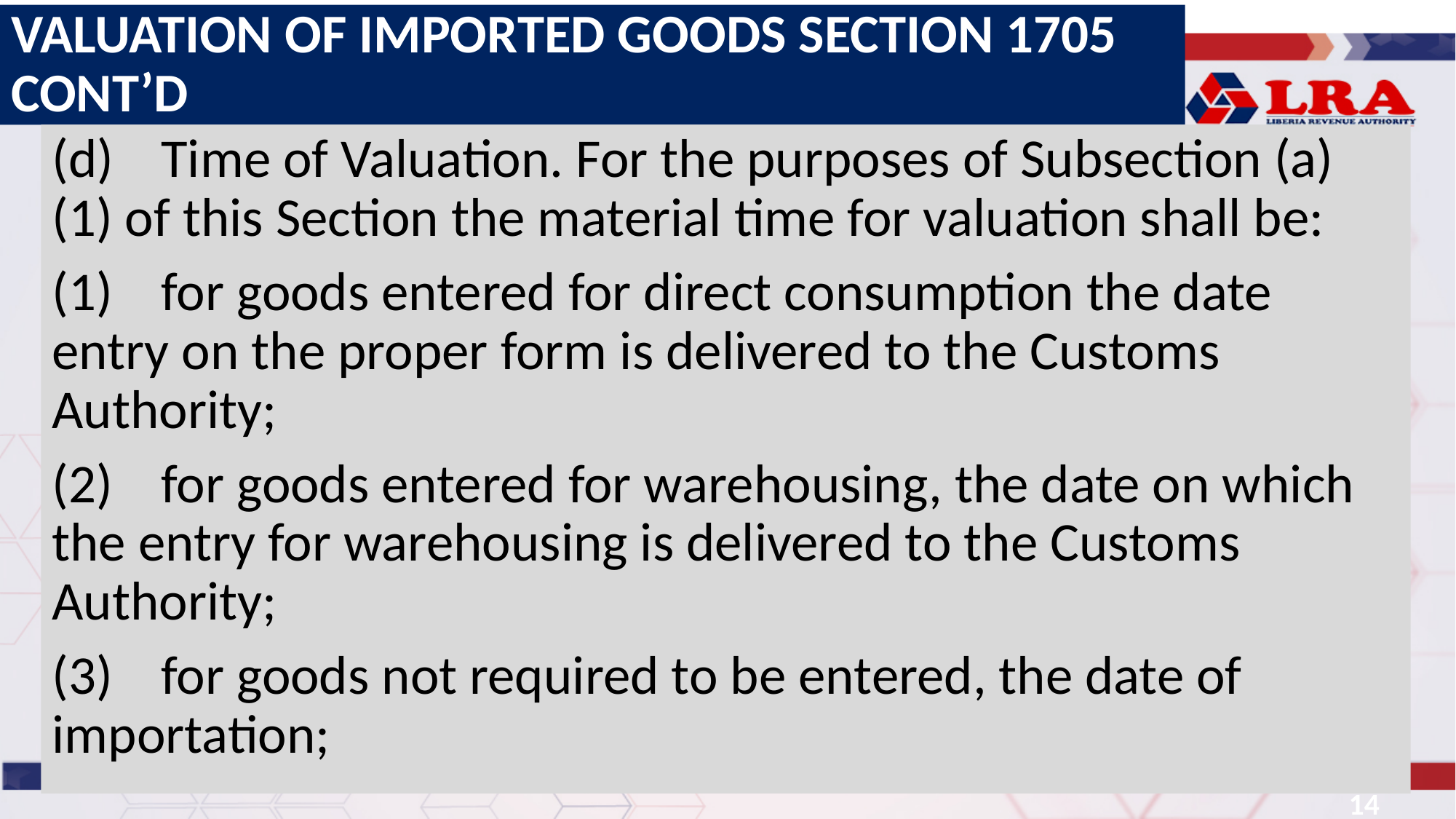

VALUATION OF IMPORTED GOODS SECTION 1705 CONT’D
(d)	Time of Valuation. For the purposes of Subsection (a) (1) of this Section the material time for valuation shall be:
(1)	for goods entered for direct consumption the date entry on the proper form is delivered to the Customs Authority;
(2)	for goods entered for warehousing, the date on which the entry for warehousing is delivered to the Customs Authority;
(3)	for goods not required to be entered, the date of importation;

14